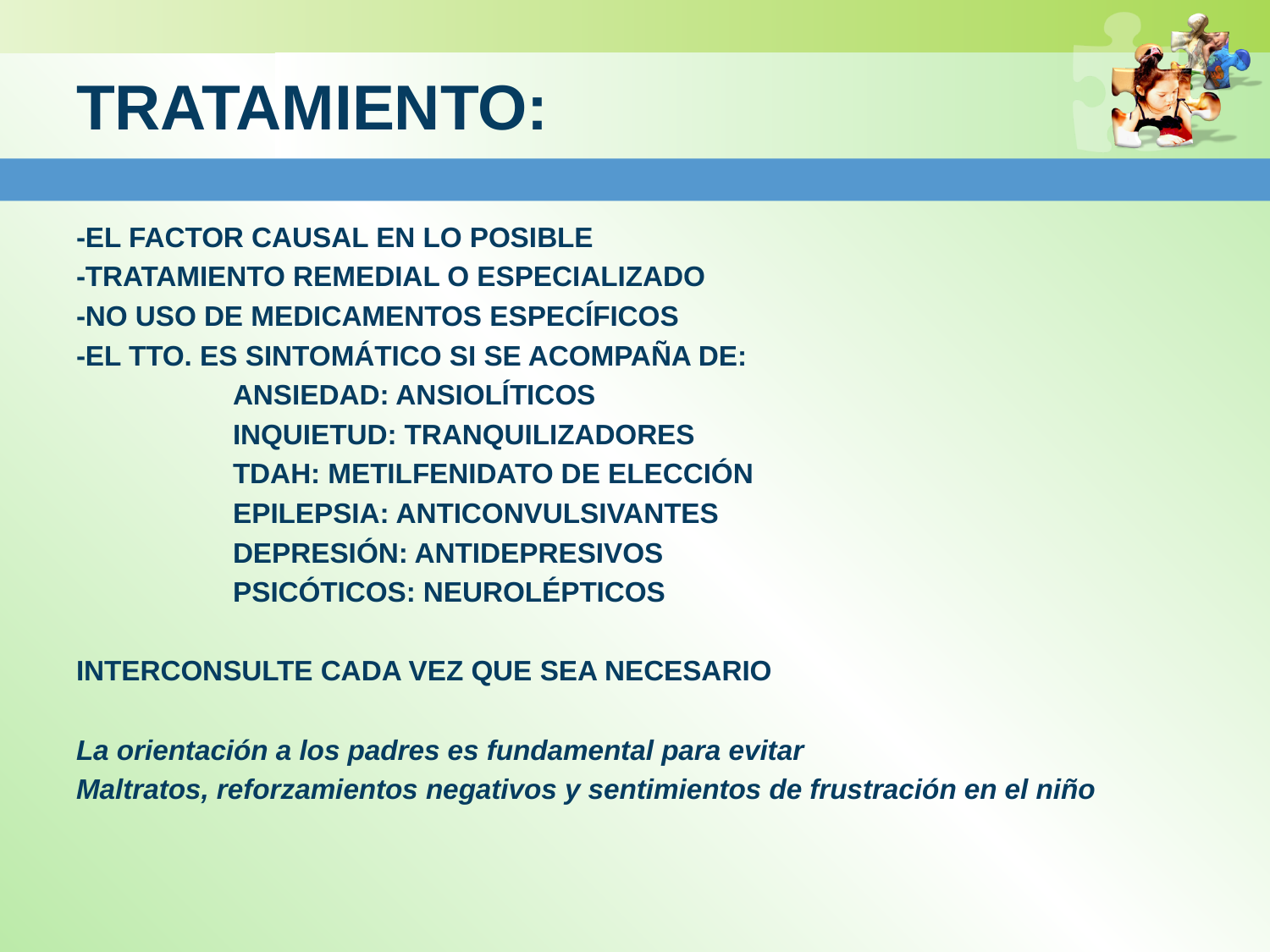

# TRATAMIENTO:
-EL FACTOR CAUSAL EN LO POSIBLE
-TRATAMIENTO REMEDIAL O ESPECIALIZADO
-NO USO DE MEDICAMENTOS ESPECÍFICOS
-EL TTO. ES SINTOMÁTICO SI SE ACOMPAÑA DE:
                    ANSIEDAD: ANSIOLÍTICOS
                    INQUIETUD: TRANQUILIZADORES
                    TDAH: METILFENIDATO DE ELECCIÓN
                    EPILEPSIA: ANTICONVULSIVANTES
                    DEPRESIÓN: ANTIDEPRESIVOS
                    PSICÓTICOS: NEUROLÉPTICOS

INTERCONSULTE CADA VEZ QUE SEA NECESARIO

La orientación a los padres es fundamental para evitar
Maltratos, reforzamientos negativos y sentimientos de frustración en el niño